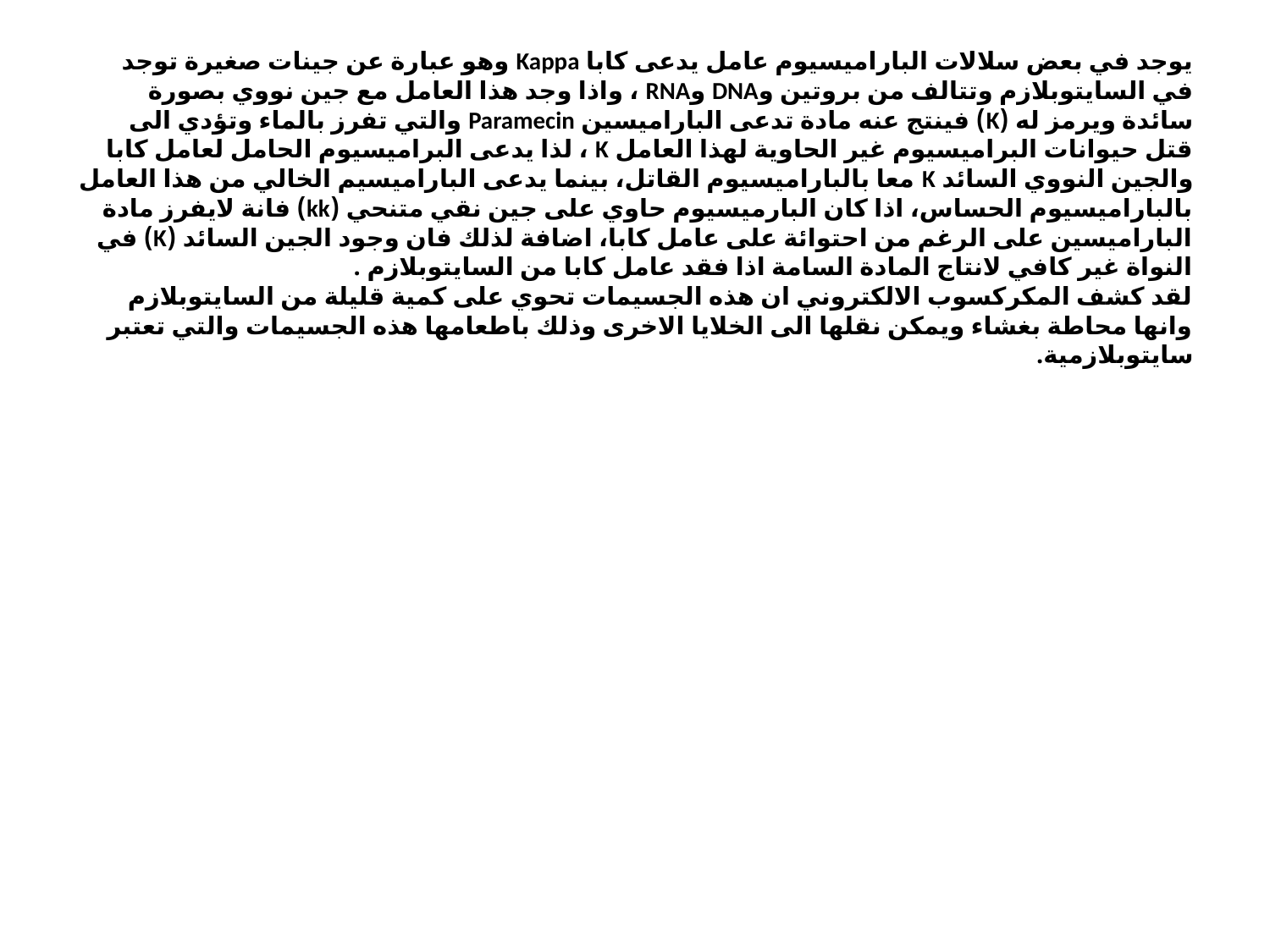

# يوجد في بعض سلالات الباراميسيوم عامل يدعى كابا Kappa وهو عبارة عن جينات صغيرة توجد في السايتوبلازم وتتالف من بروتين وDNA وRNA ، واذا وجد هذا العامل مع جين نووي بصورة سائدة ويرمز له (K) فينتج عنه مادة تدعى الباراميسين Paramecin والتي تفرز بالماء وتؤدي الى قتل حيوانات البراميسيوم غير الحاوية لهذا العامل K ، لذا يدعى البراميسيوم الحامل لعامل كابا والجين النووي السائد K معا بالباراميسيوم القاتل، بينما يدعى الباراميسيم الخالي من هذا العامل بالباراميسيوم الحساس، اذا كان البارميسيوم حاوي على جين نقي متنحي (kk) فانة لايفرز مادة الباراميسين على الرغم من احتوائة على عامل كابا، اضافة لذلك فان وجود الجين السائد (K) في النواة غير كافي لانتاج المادة السامة اذا فقد عامل كابا من السايتوبلازم . لقد كشف المكركسوب الالكتروني ان هذه الجسيمات تحوي على كمية قليلة من السايتوبلازم وانها محاطة بغشاء ويمكن نقلها الى الخلايا الاخرى وذلك باطعامها هذه الجسيمات والتي تعتبر سايتوبلازمية.